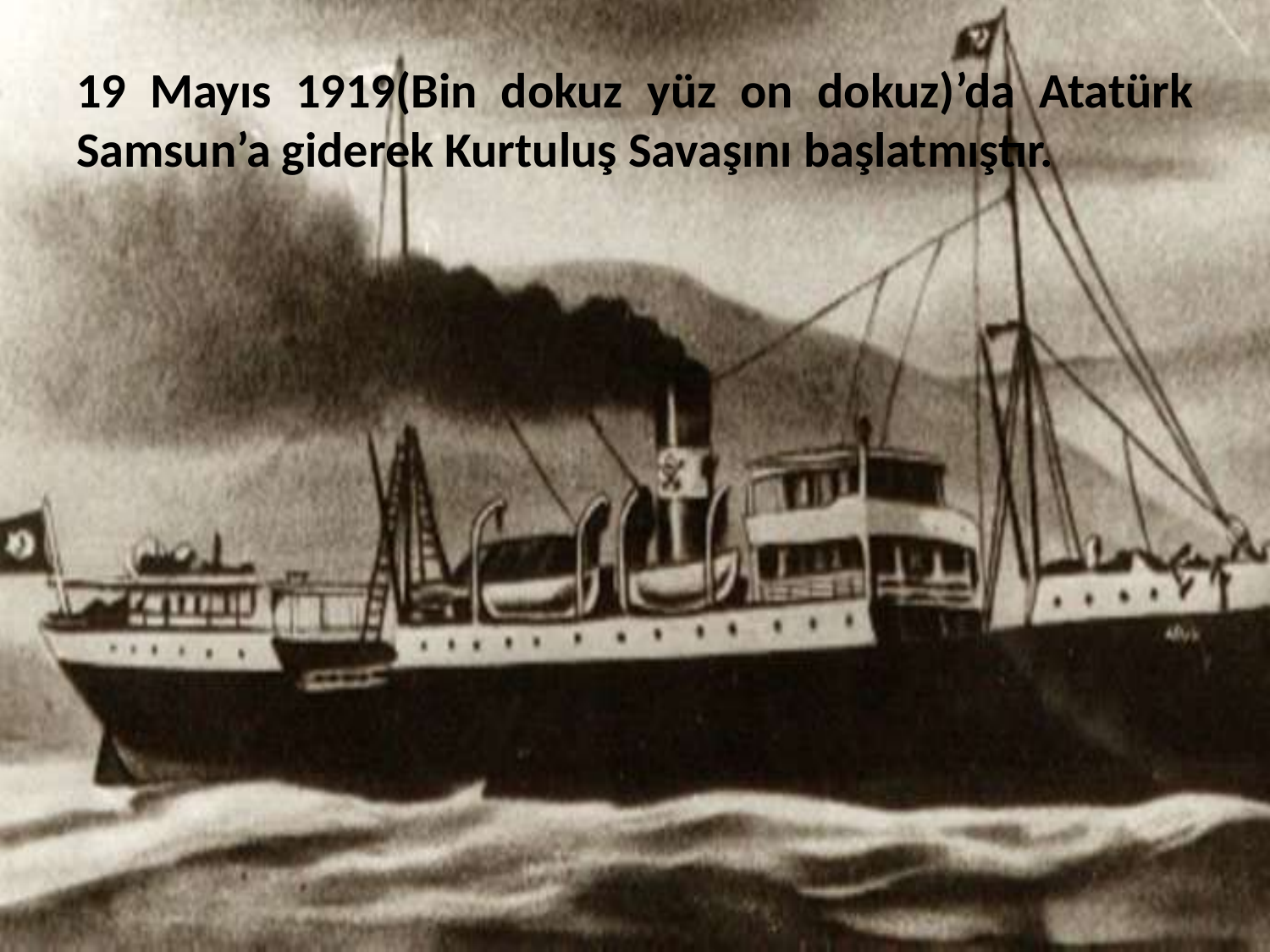

# 19 Mayıs 1919(Bin dokuz yüz on dokuz)’da Atatürk Samsun’a giderek Kurtuluş Savaşını başlatmıştır.